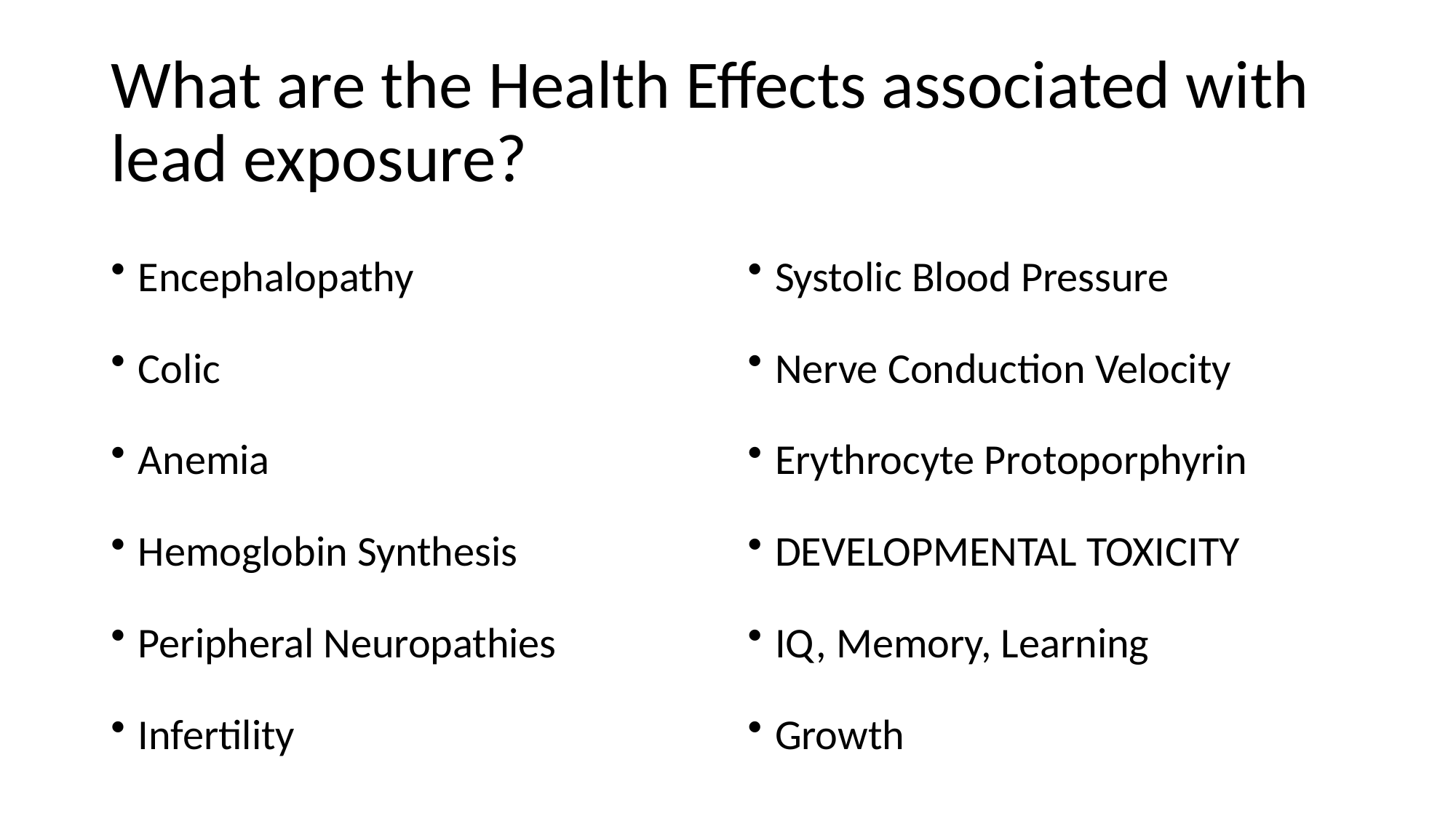

# What are the Health Effects associated with lead exposure?
Encephalopathy
Colic
Anemia
Hemoglobin Synthesis
Peripheral Neuropathies
Infertility
Systolic Blood Pressure
Nerve Conduction Velocity
Erythrocyte Protoporphyrin
DEVELOPMENTAL TOXICITY
IQ, Memory, Learning
Growth